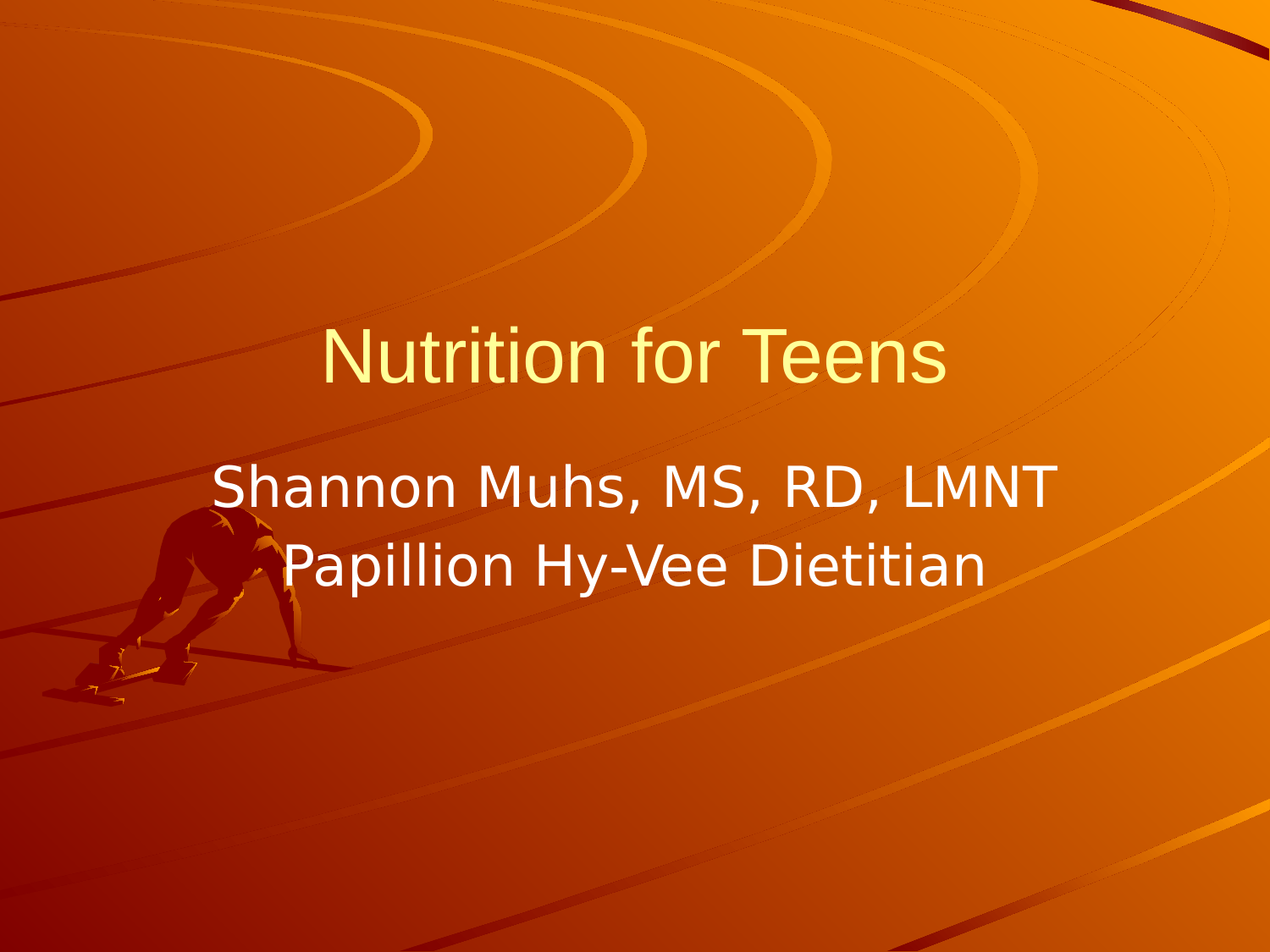

# Nutrition for Teens
Shannon Muhs, MS, RD, LMNT
Papillion Hy-Vee Dietitian